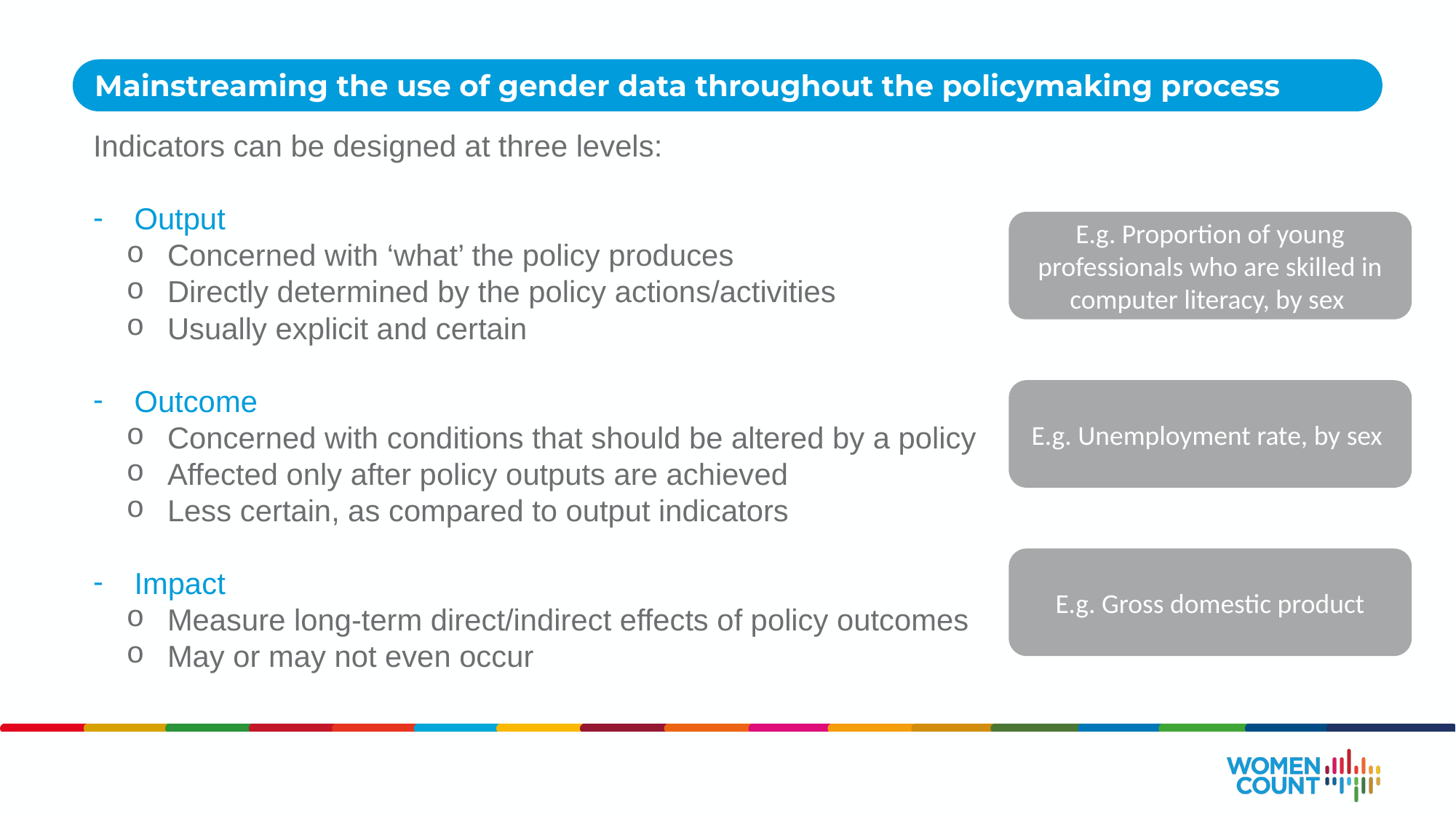

Mainstreaming the use of gender data throughout the policymaking process

Indicators can be designed at three levels:

Output
Concerned with ‘what’ the policy produces
Directly determined by the policy actions/activities
Usually explicit and certain

Outcome
Concerned with conditions that should be altered by a policy
Affected only after policy outputs are achieved
Less certain, as compared to output indicators

Impact
Measure long-term direct/indirect effects of policy outcomes
May or may not even occur

E.g. Proportion of young professionals who are skilled in computer literacy, by sex
E.g. Unemployment rate, by sex
E.g. Gross domestic product